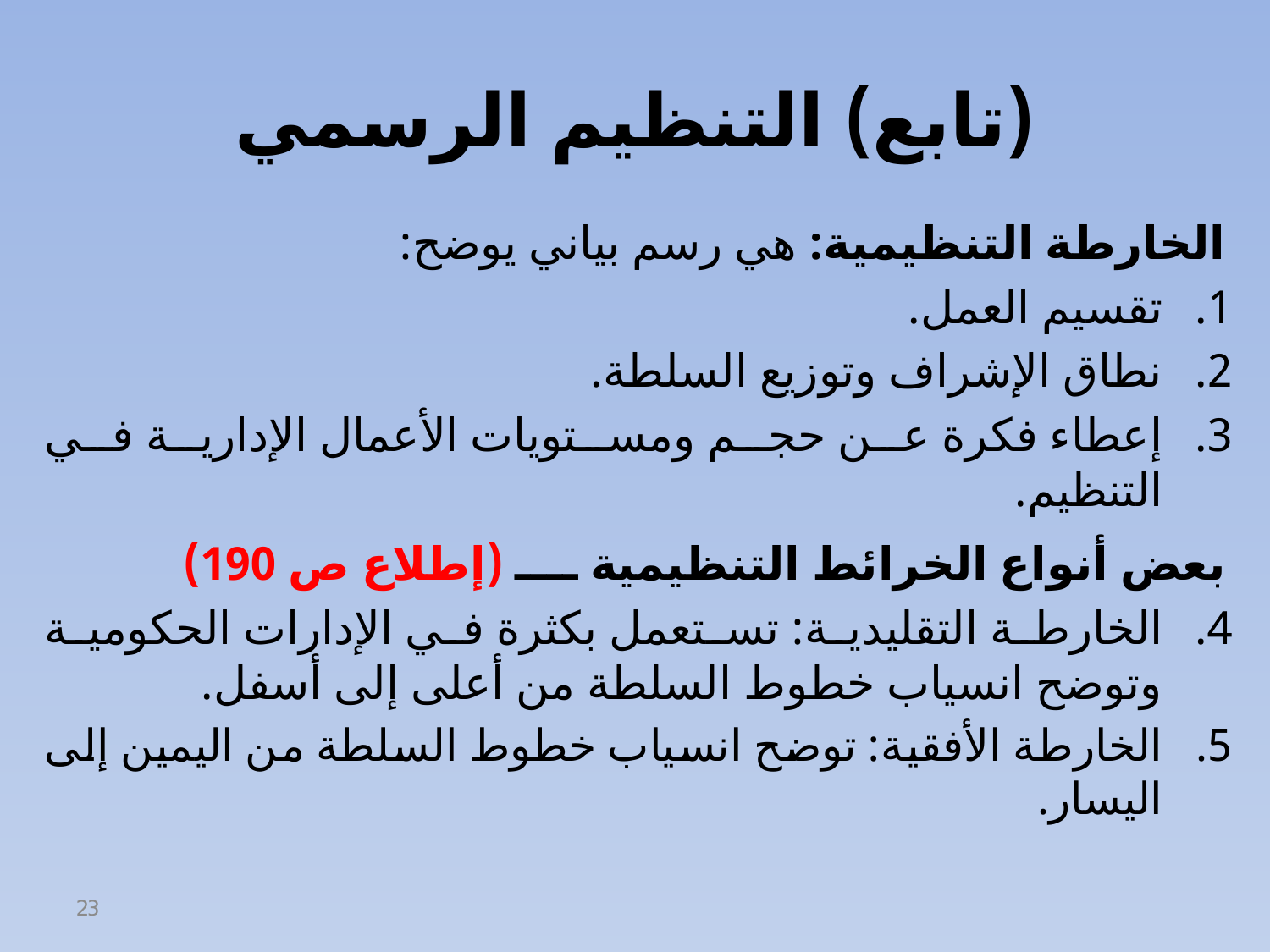

# (تابع) التنظيم الرسمي
الخارطة التنظيمية: هي رسم بياني يوضح:
تقسيم العمل.
نطاق الإشراف وتوزيع السلطة.
إعطاء فكرة عن حجم ومستويات الأعمال الإدارية في التنظيم.

بعض أنواع الخرائط التنظيمية ــــ (إطلاع ص 190)
الخارطة التقليدية: تستعمل بكثرة في الإدارات الحكومية وتوضح انسياب خطوط السلطة من أعلى إلى أسفل.
الخارطة الأفقية: توضح انسياب خطوط السلطة من اليمين إلى اليسار.

23